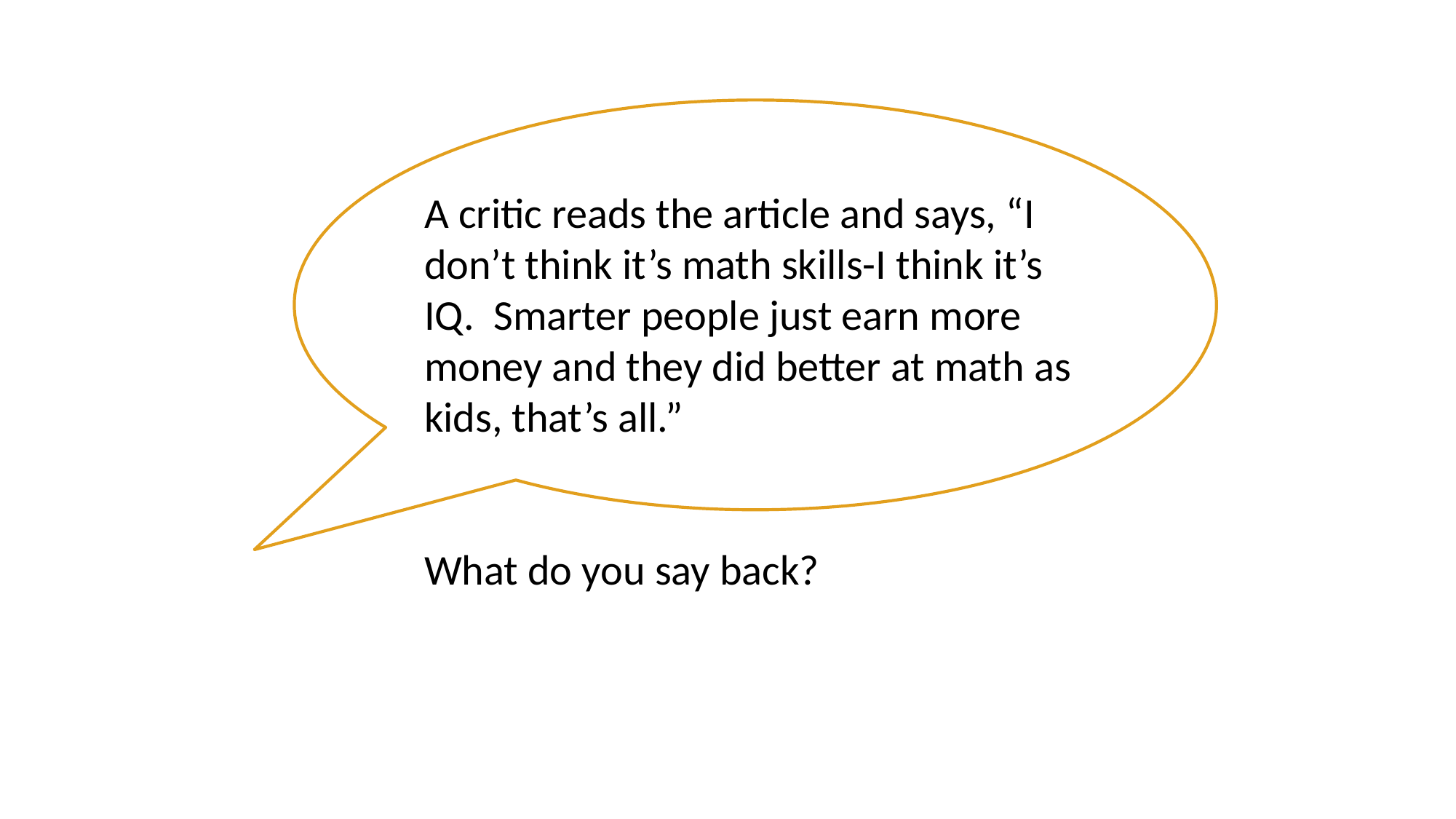

A critic reads the article and says, “I don’t think it’s math skills-I think it’s IQ.  Smarter people just earn more money and they did better at math as kids, that’s all.”

What do you say back?